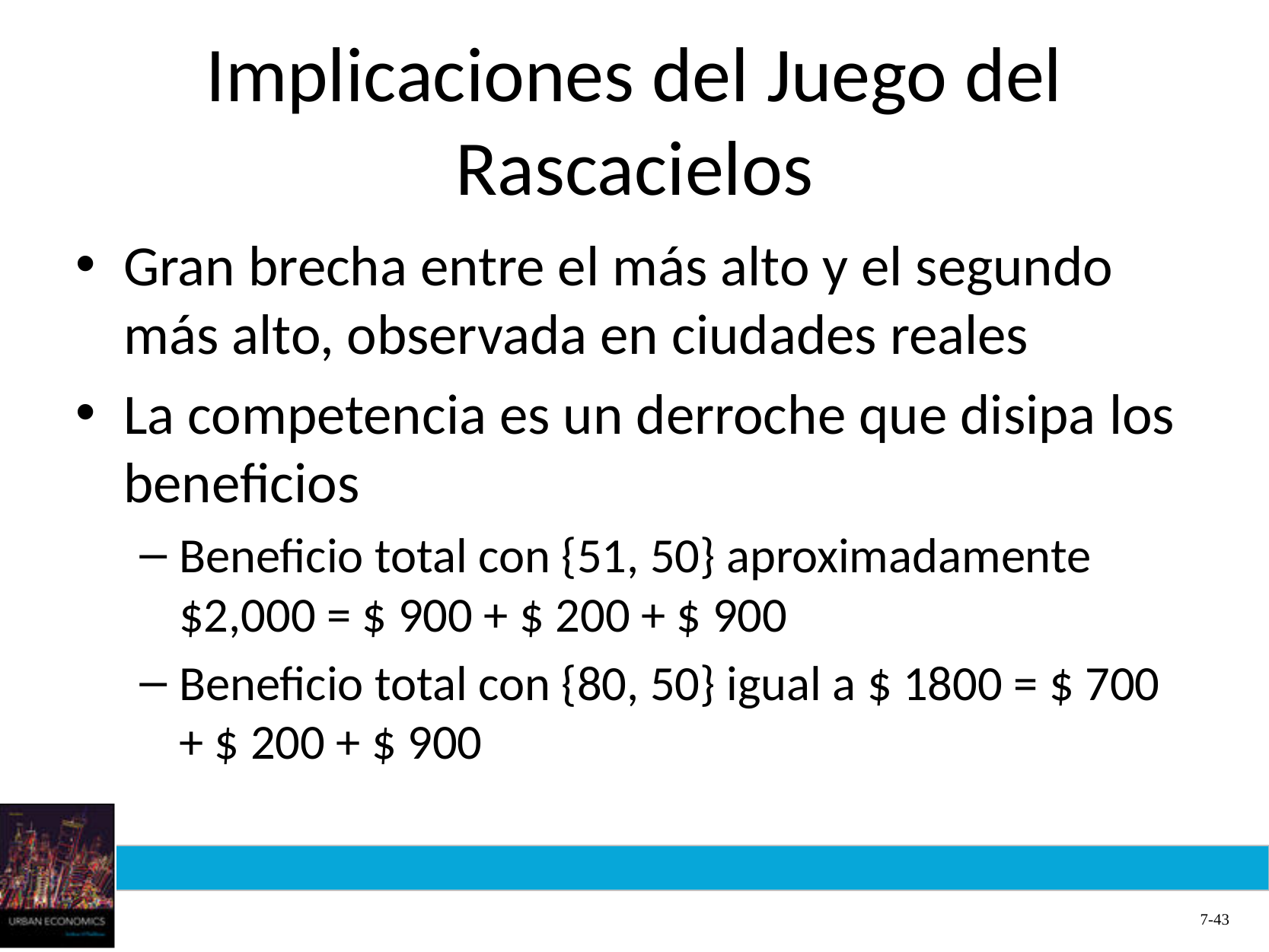

# Implicaciones del Juego del Rascacielos
Gran brecha entre el más alto y el segundo más alto, observada en ciudades reales
La competencia es un derroche que disipa los beneficios
Beneficio total con {51, 50} aproximadamente $2,000 = $ 900 + $ 200 + $ 900
Beneficio total con {80, 50} igual a $ 1800 = $ 700 + $ 200 + $ 900
7-43